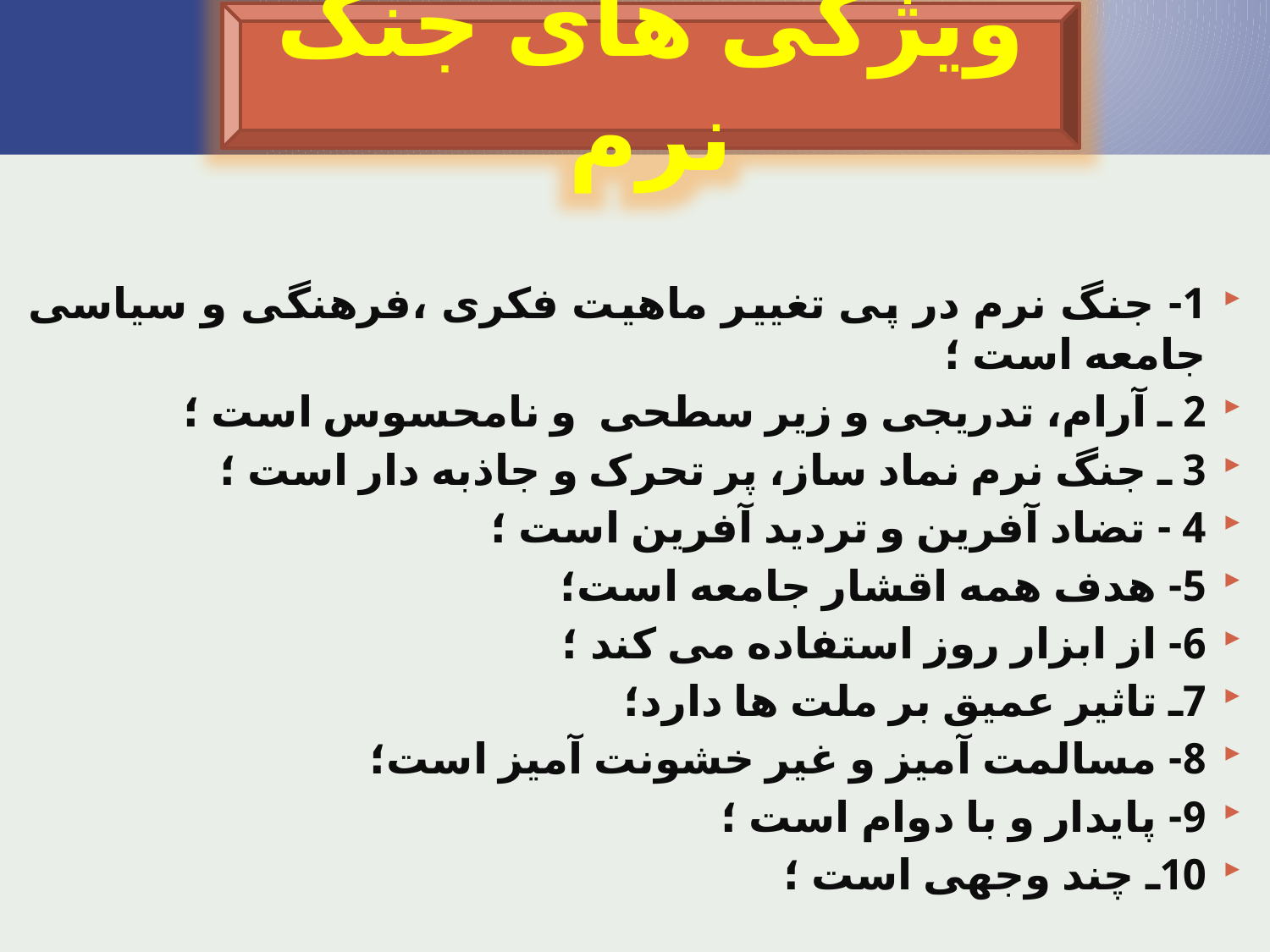

ویژگی های جنگ نرم
#

1- جنگ نرم در پی تغییر ماهیت فکری ،فرهنگی و سیاسی  جامعه است ؛
2 ـ آرام، تدریجی و زیر سطحی  و نامحسوس است ؛
3 ـ جنگ نرم نماد ساز، پر تحرک و جاذبه دار است ؛
4 - تضاد آفرین و تردید آفرین است ؛
5- هدف همه اقشار جامعه است؛
6- از ابزار روز استفاده می کند ؛
7ـ تاثیر عمیق بر ملت ها دارد؛
8- مسالمت آمیز و غیر خشونت آمیز است؛
9- پایدار و با دوام است ؛
10ـ چند وجهی است ؛